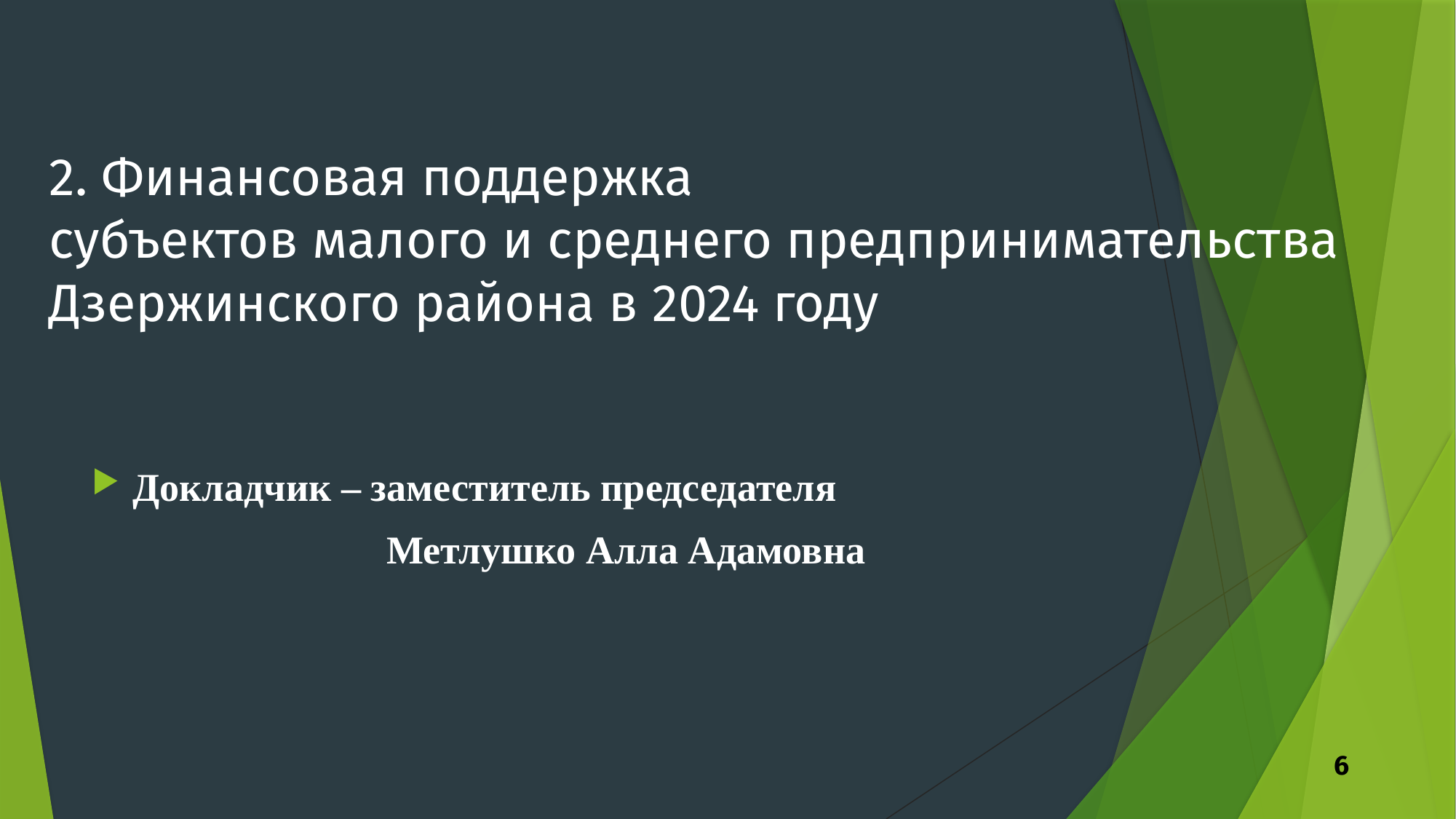

# 2. Финансовая поддержка субъектов малого и среднего предпринимательства Дзержинского района в 2024 году
Докладчик – заместитель председателя
                              Метлушко Алла Адамовна

6